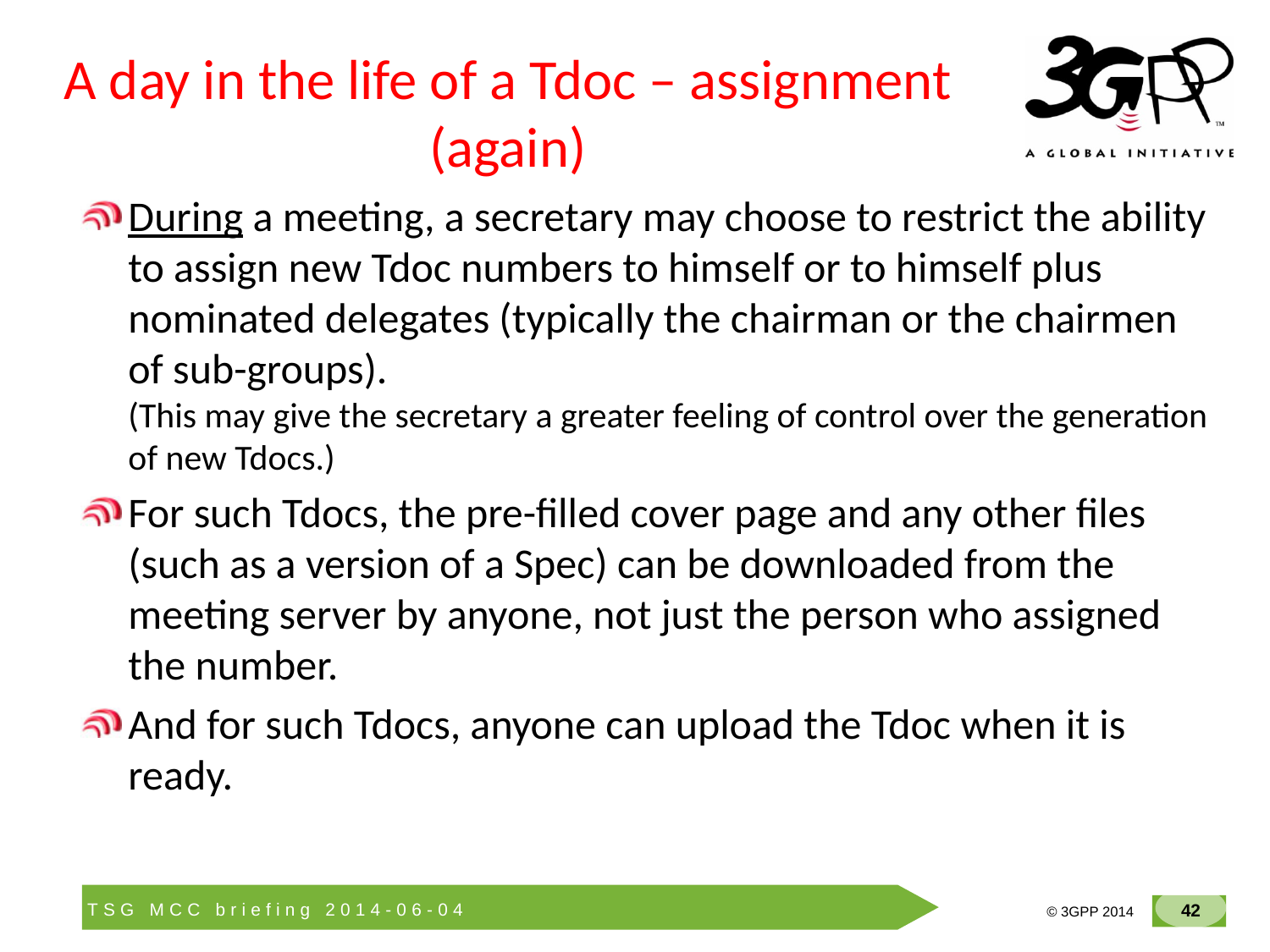

# A day in the life of a Tdoc – assignment (again)
During a meeting, a secretary may choose to restrict the ability to assign new Tdoc numbers to himself or to himself plus nominated delegates (typically the chairman or the chairmen of sub-groups).
(This may give the secretary a greater feeling of control over the generation of new Tdocs.)
For such Tdocs, the pre-filled cover page and any other files (such as a version of a Spec) can be downloaded from the meeting server by anyone, not just the person who assigned the number.
And for such Tdocs, anyone can upload the Tdoc when it is ready.